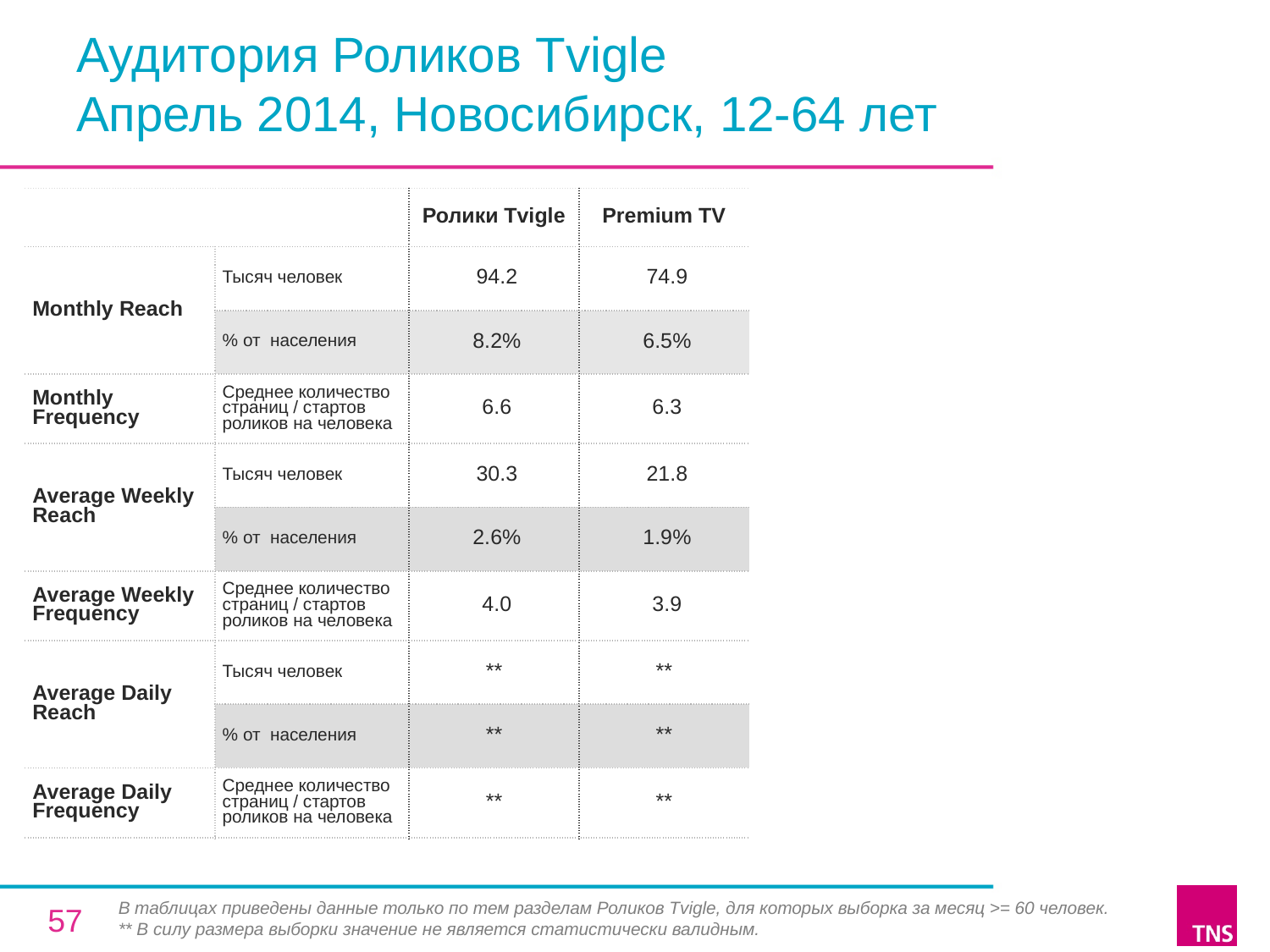

# Аудитория Роликов Tvigle Апрель 2014, Новосибирск, 12-64 лет
|  |  | Ролики Tvigle | Premium TV |
| --- | --- | --- | --- |
| Monthly Reach | Тысяч человек | 94.2 | 74.9 |
|  | % от населения | 8.2% | 6.5% |
| Monthly Frequency | Среднее количество страниц / стартов роликов на человека | 6.6 | 6.3 |
| Average Weekly Reach | Тысяч человек | 30.3 | 21.8 |
|  | % от населения | 2.6% | 1.9% |
| Average Weekly Frequency | Среднее количество страниц / стартов роликов на человека | 4.0 | 3.9 |
| Average Daily Reach | Тысяч человек | \*\* | \*\* |
|  | % от населения | \*\* | \*\* |
| Average Daily Frequency | Среднее количество страниц / стартов роликов на человека | \*\* | \*\* |
В таблицах приведены данные только по тем разделам Роликов Tvigle, для которых выборка за месяц >= 60 человек.
** В силу размера выборки значение не является статистически валидным.
57